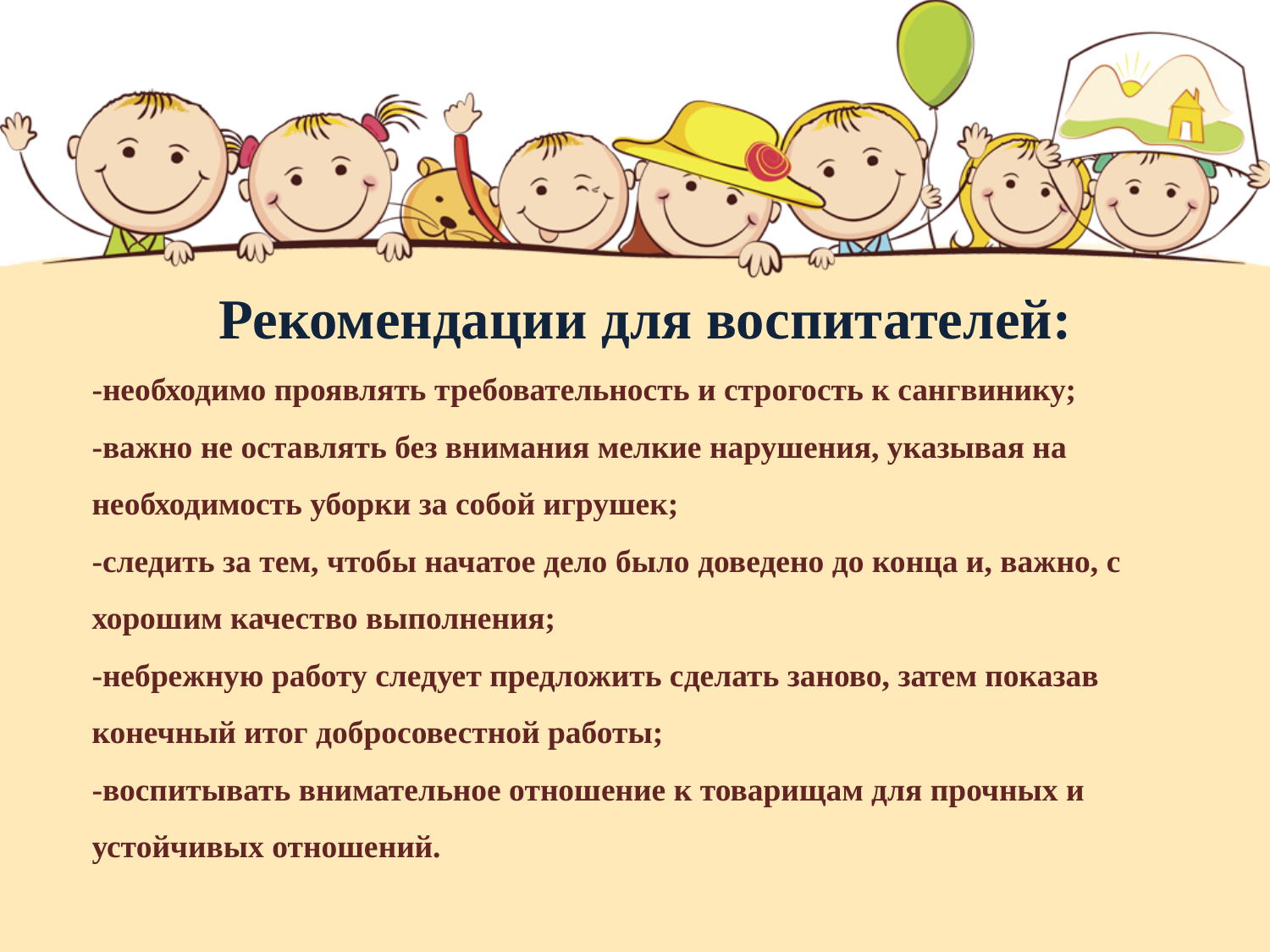

Рекомендации для воспитателей:
-необходимо проявлять требовательность и строгость к сангвинику;
-важно не оставлять без внимания мелкие нарушения, указывая на необходимость уборки за собой игрушек;
-следить за тем, чтобы начатое дело было доведено до конца и, важно, с хорошим качество выполнения;
-небрежную работу следует предложить сделать заново, затем показав конечный итог добросовестной работы;
-воспитывать внимательное отношение к товарищам для прочных и устойчивых отношений.